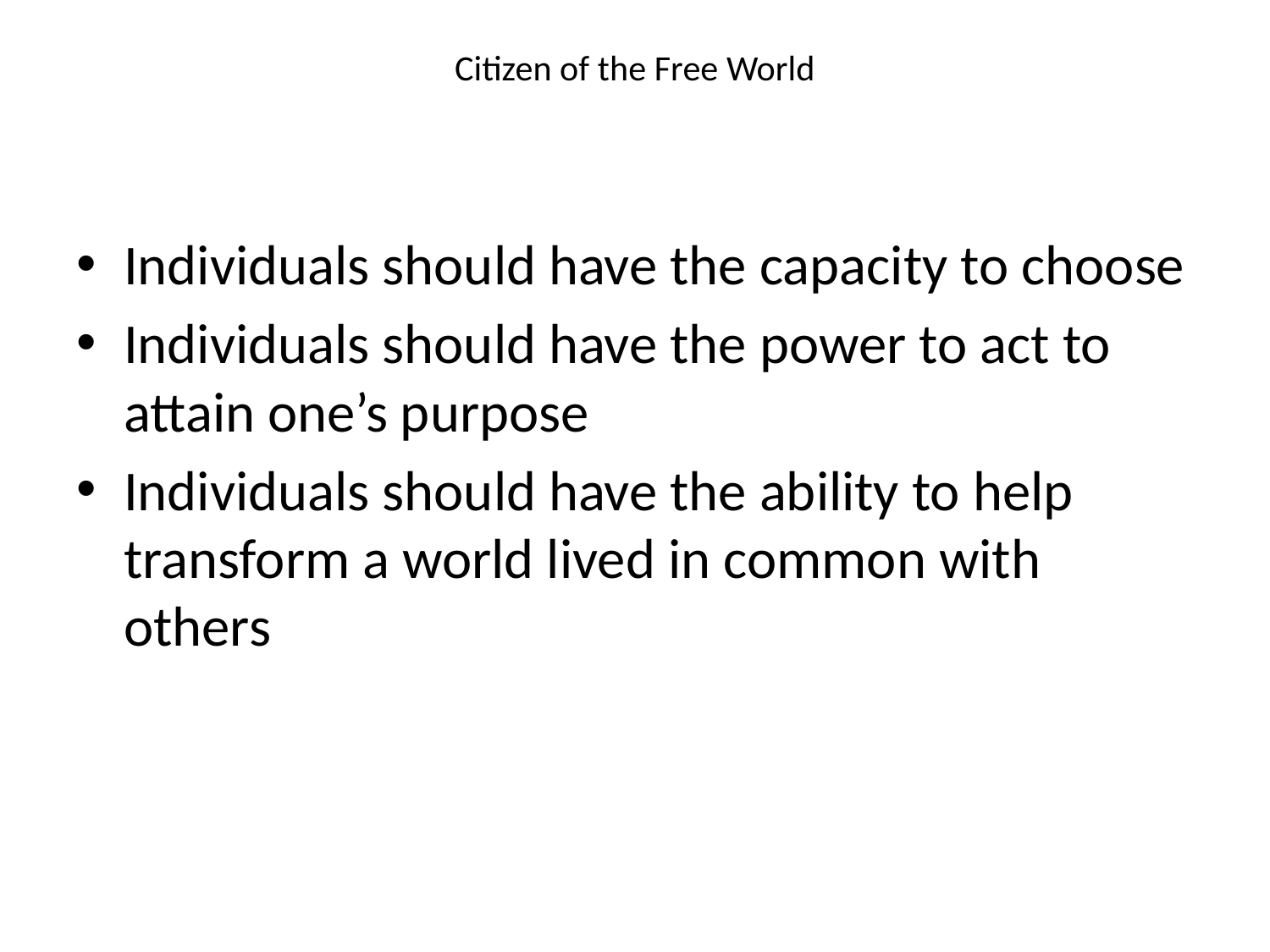

# Citizen of the Free World
Individuals should have the capacity to choose
Individuals should have the power to act to attain one’s purpose
Individuals should have the ability to help transform a world lived in common with others